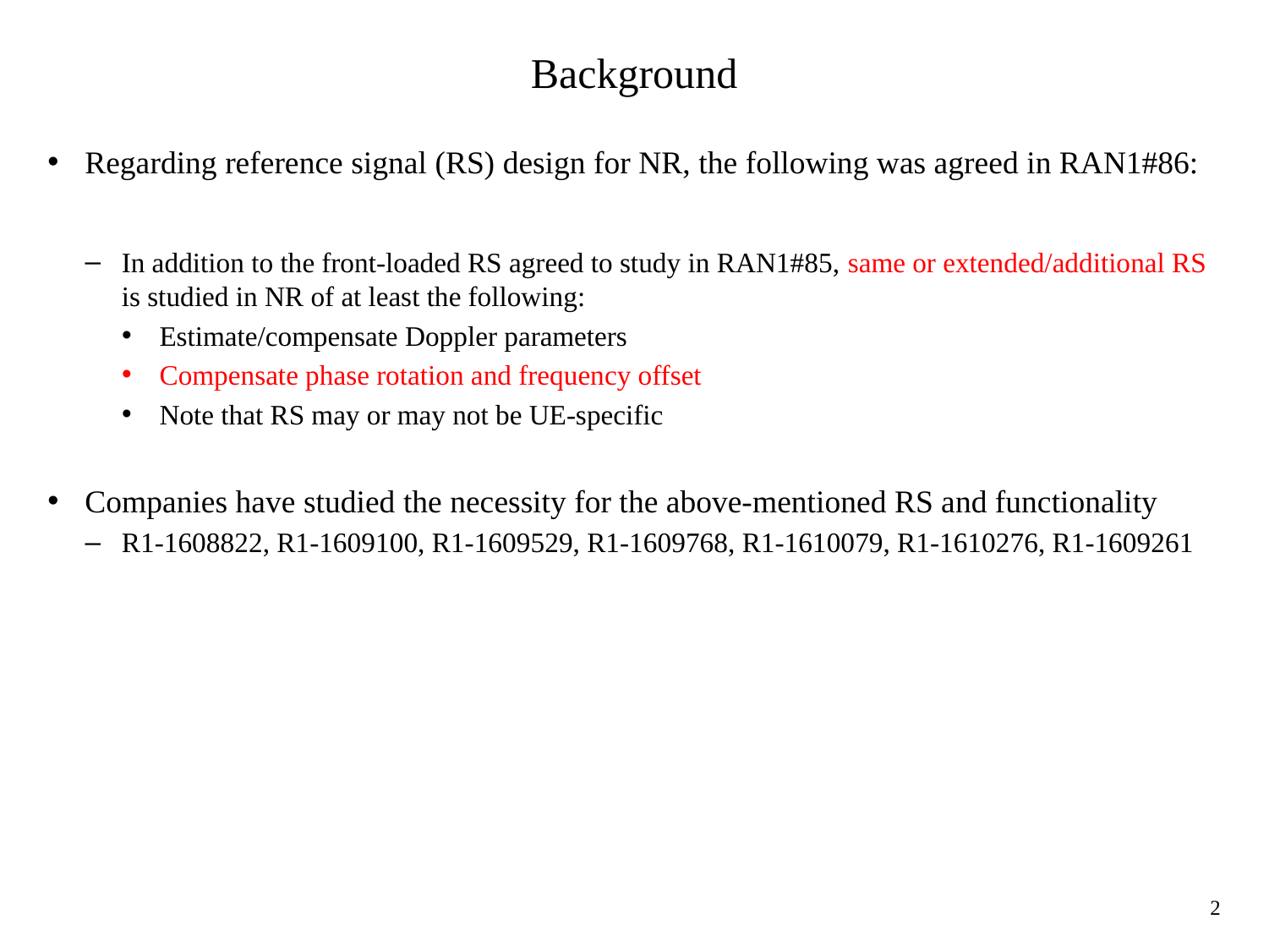

# Background
Regarding reference signal (RS) design for NR, the following was agreed in RAN1#86:

In addition to the front-loaded RS agreed to study in RAN1#85, same or extended/additional RS is studied in NR of at least the following:
Estimate/compensate Doppler parameters
Compensate phase rotation and frequency offset
Note that RS may or may not be UE-specific

Companies have studied the necessity for the above-mentioned RS and functionality
R1-1608822, R1-1609100, R1-1609529, R1-1609768, R1-1610079, R1-1610276, R1-1609261
2